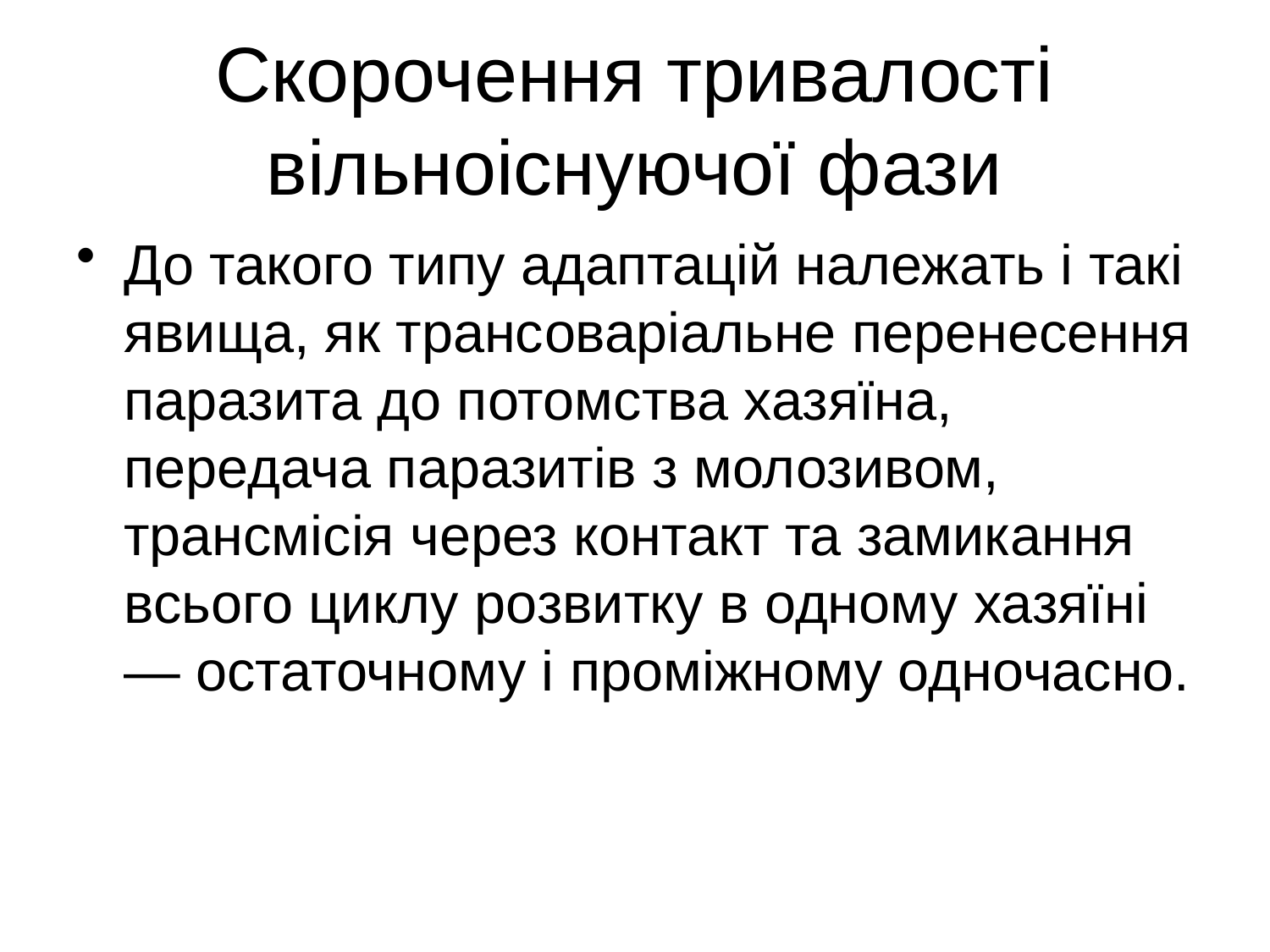

# Скорочення тривалості вільноіснуючої фази
До такого типу адаптацій належать і такі явища, як трансоваріальне перенесення паразита до потомства хазяїна, передача паразитів з молозивом, трансмісія через контакт та замикання всього циклу розвитку в одному хазяїні — остаточному і проміжному одночасно.